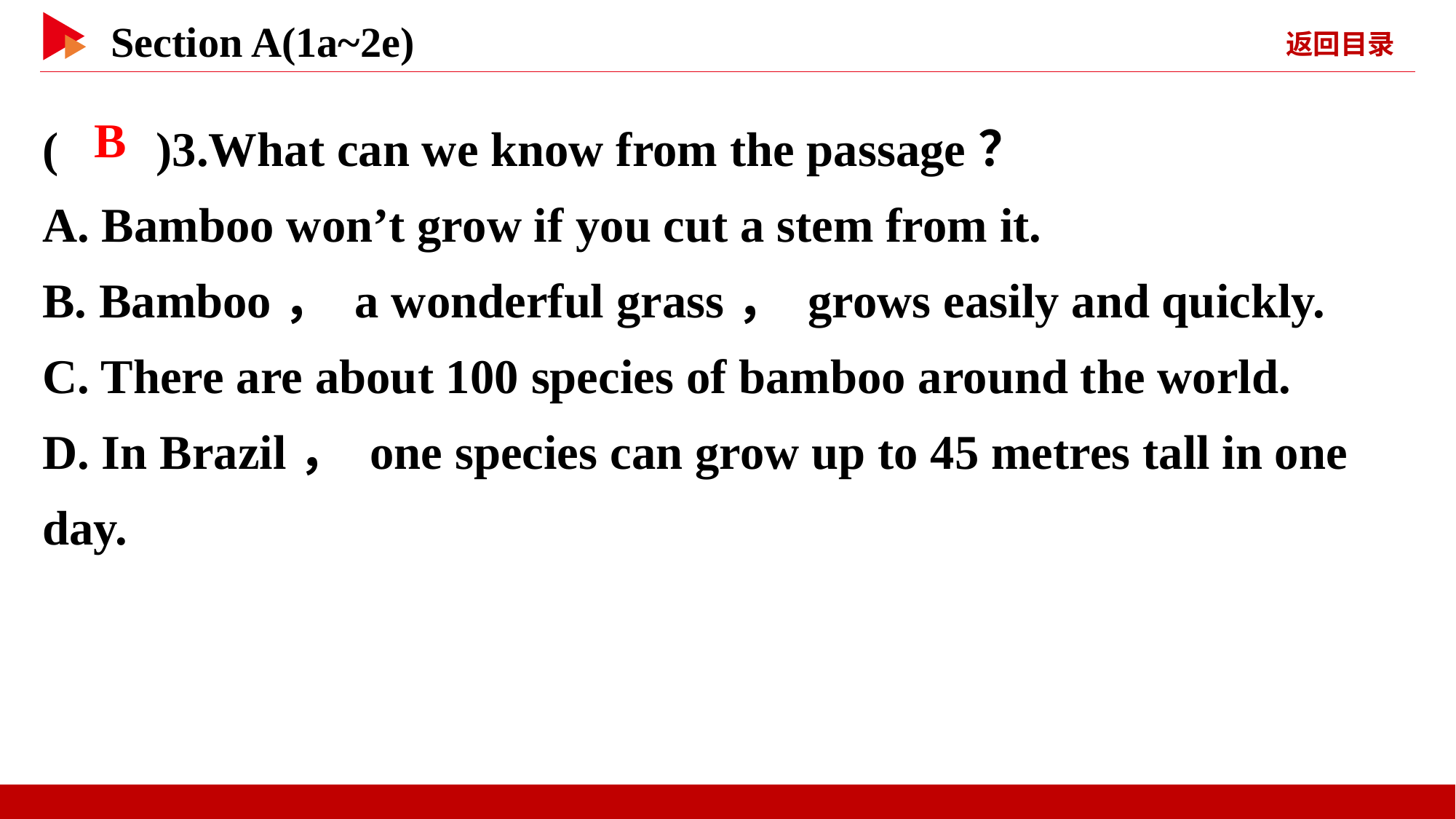

(        )3.What can we know from the passage？
A. Bamboo won’t grow if you cut a stem from it.
B. Bamboo， a wonderful grass， grows easily and quickly.
C. There are about 100 species of bamboo around the world.
D. In Brazil， one species can grow up to 45 metres tall in one day.
   B